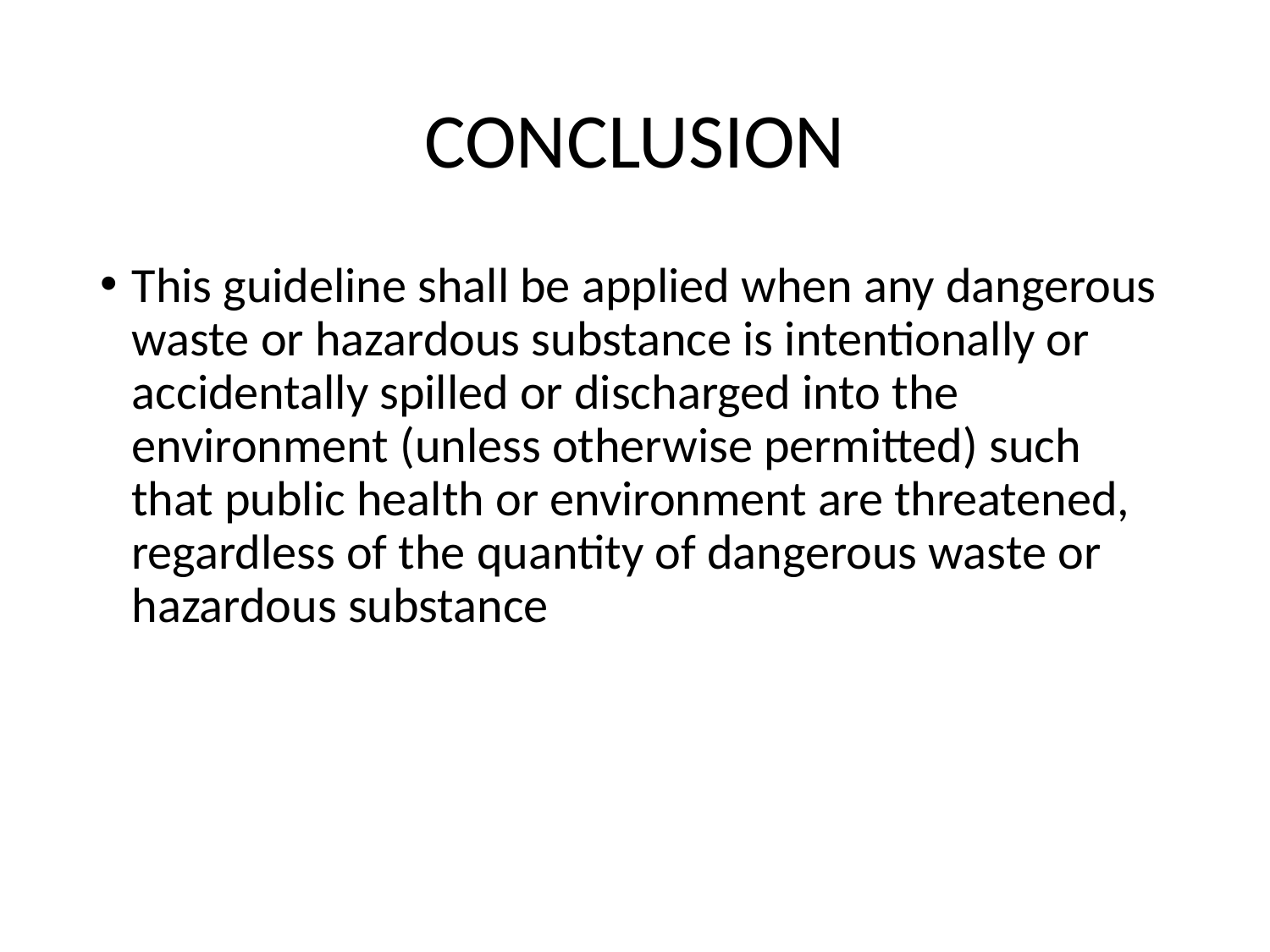

# CONCLUSION
This guideline shall be applied when any dangerous waste or hazardous substance is intentionally or accidentally spilled or discharged into the environment (unless otherwise permitted) such that public health or environment are threatened, regardless of the quantity of dangerous waste or hazardous substance